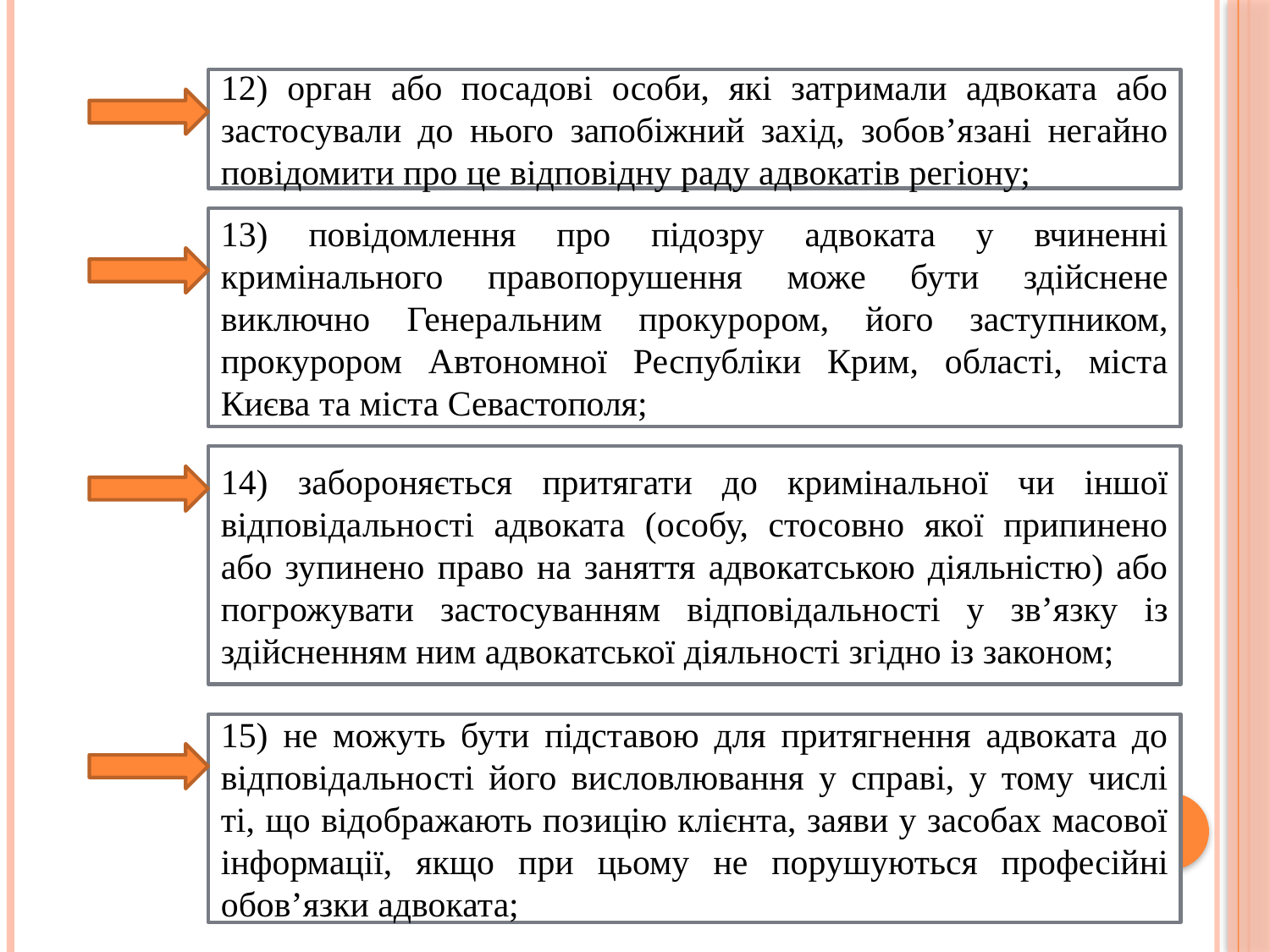

12) орган або посадові особи, які затримали адвоката або застосували до нього запобіжний захід, зобов’язані негайно повідомити про це відповідну раду адвокатів регіону;

13) повідомлення про підозру адвоката у вчиненні кримінального правопорушення може бути здійснене виключно Генеральним прокурором, його заступником, прокурором Автономної Республіки Крим, області, міста Києва та міста Севастополя;

14) забороняється притягати до кримінальної чи іншої відповідальності адвоката (особу, стосовно якої припинено або зупинено право на заняття адвокатською діяльністю) або погрожувати застосуванням відповідальності у зв’язку із здійсненням ним адвокатської діяльності згідно із законом;

15) не можуть бути підставою для притягнення адвоката до відповідальності його висловлювання у справі, у тому числі ті, що відображають позицію клієнта, заяви у засобах масової інформації, якщо при цьому не порушуються професійні обов’язки адвоката;